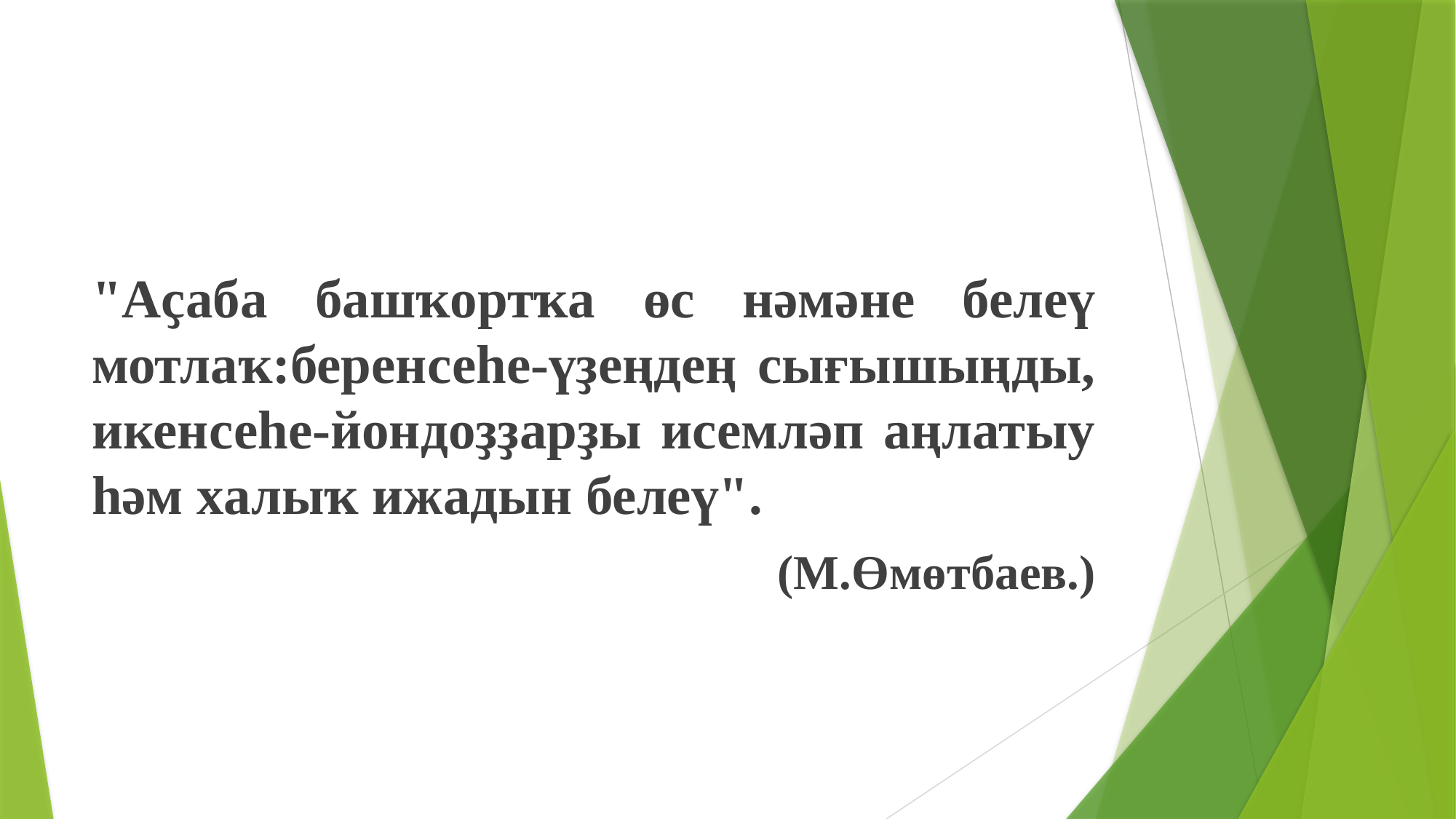

#
"Аҫаба башҡортҡа өс нәмәне белеү мотлаҡ:беренсеһе-үҙеңдең сығышыңды, икенсеһе-йондоҙҙарҙы исемләп аңлатыу һәм халыҡ ижадын белеү".
(М.Өмөтбаев.)